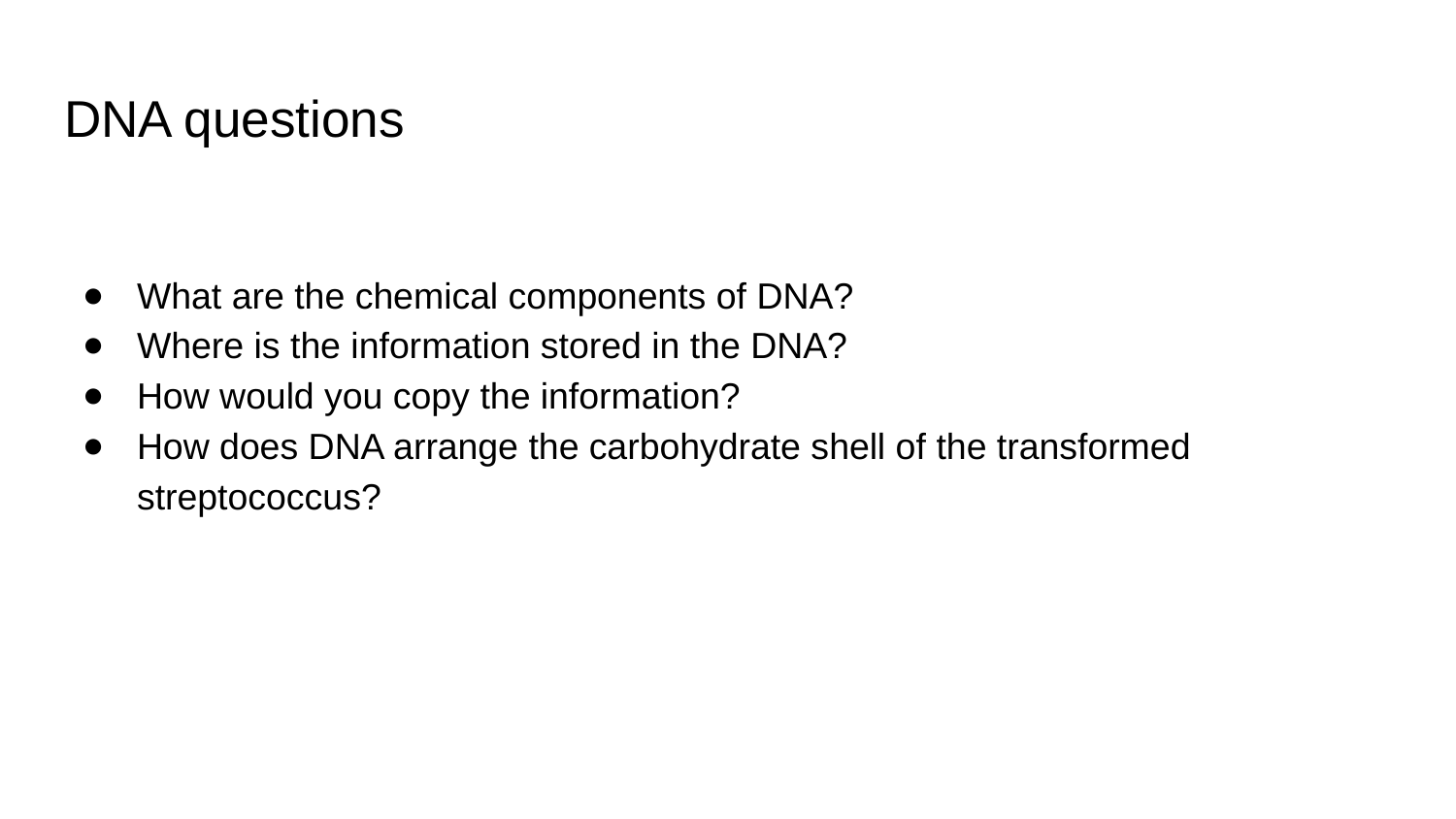

# DNA questions

What are the chemical components of DNA?
Where is the information stored in the DNA?
How would you copy the information?
How does DNA arrange the carbohydrate shell of the transformed streptococcus?